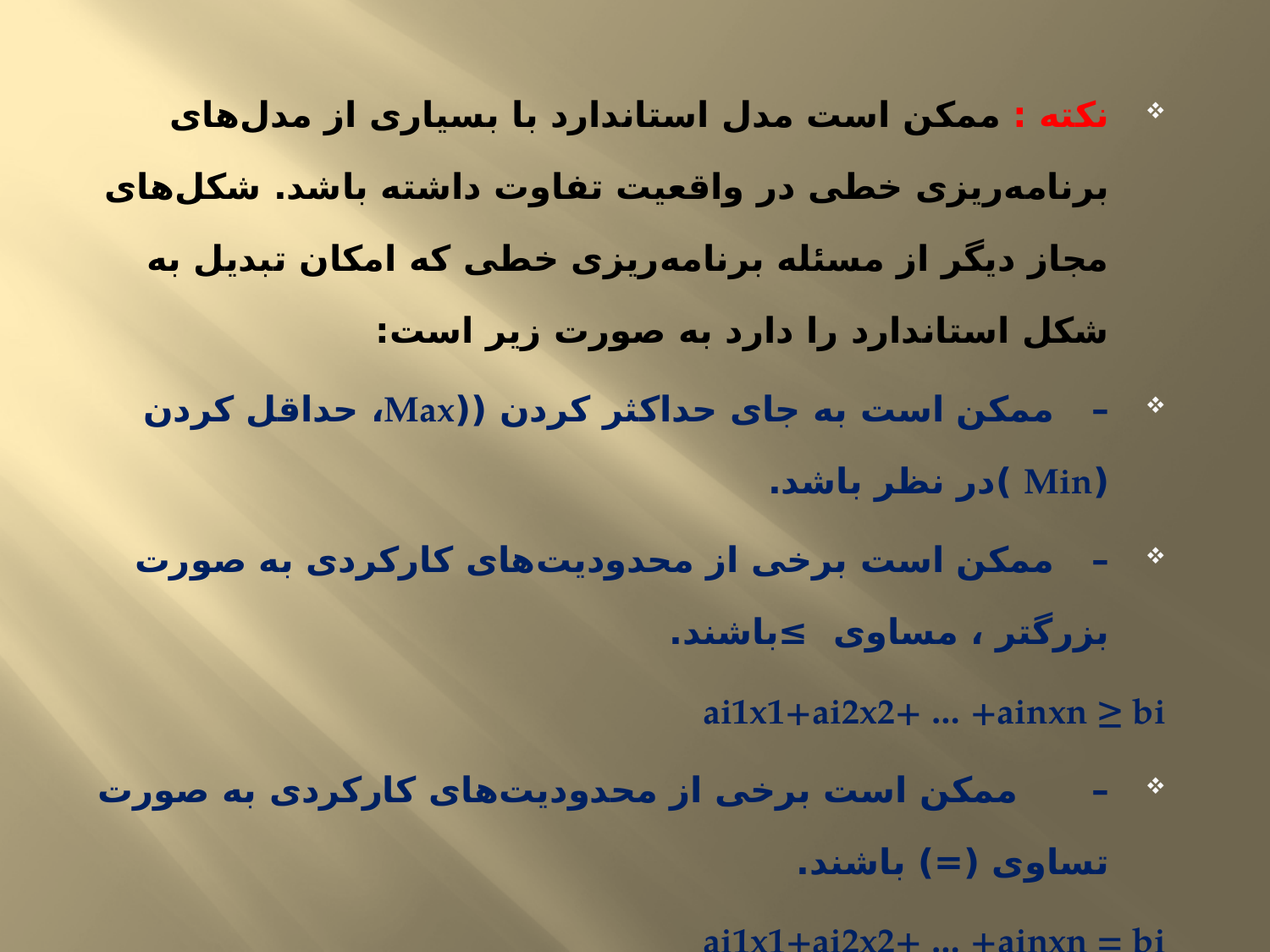

نکته : ممکن است مدل استاندارد با بسیاری از مدل‌های برنامه‌ریزی خطی در واقعیت تفاوت داشته باشد. شکل‌های مجاز دیگر از مسئله برنامه‌ریزی خطی که امکان تبدیل به شکل استاندارد را دارد به صورت زیر است:
–   ممکن است به جای حداکثر کردن ((Max، حداقل کردن (Min )در نظر باشد.
–   ممکن است برخی از محدودیت‌های کارکردی به صورت بزرگتر ، مساوی  ≥باشند.
ai1x1+ai2x2+ … +ainxn ≥ bi
–      ممکن است برخی از محدودیت‌های کارکردی به صورت تساوی (=) باشند.
ai1x1+ai2x2+ … +ainxn = bi
–     ممکن است برخی از متغیرهای بتوانند فقط منفی یا هم منفی یا مثبت (آزاد) در علامت یا(  (unrestricted in signباشند.